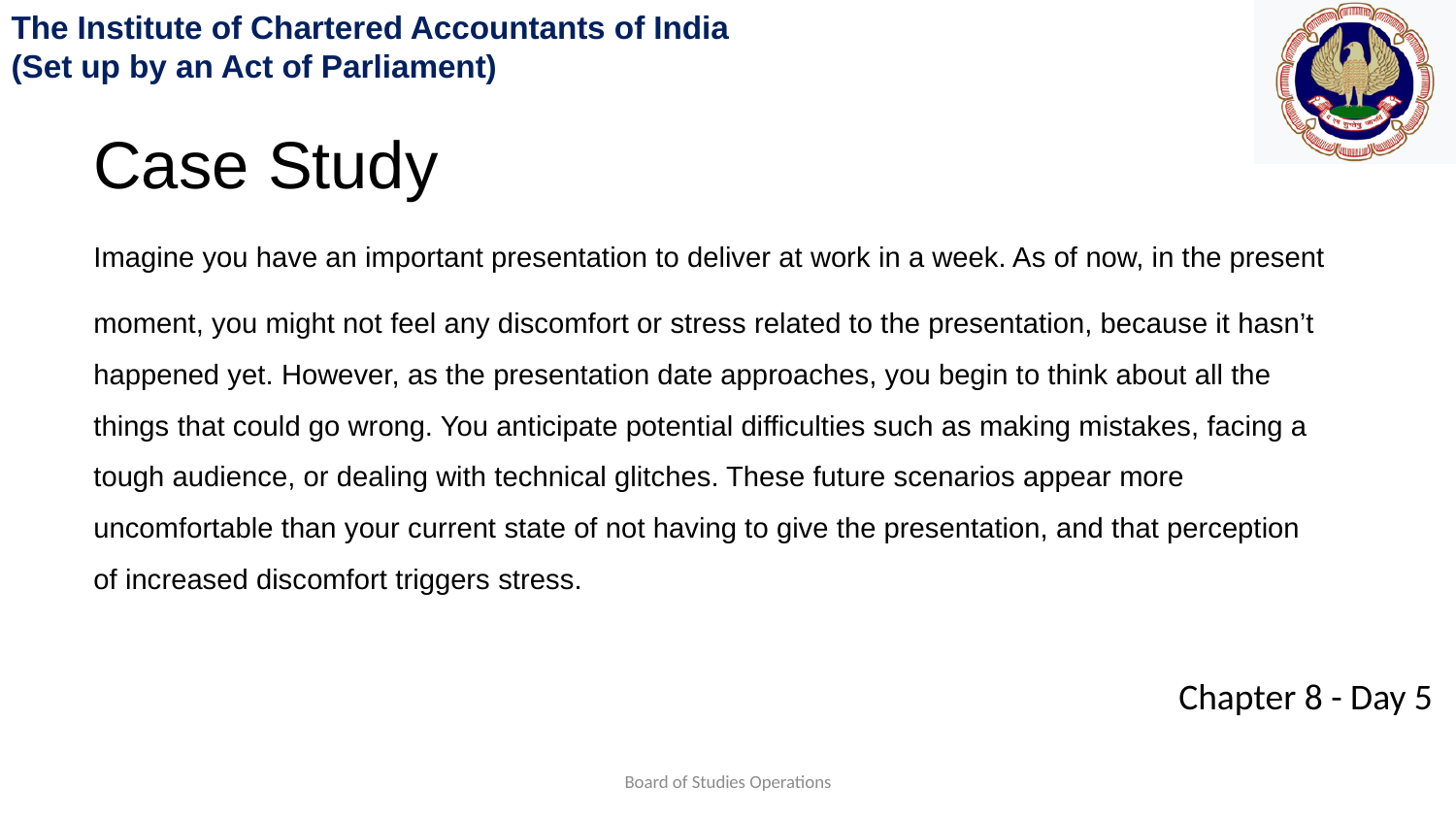

Case Study
Imagine you have an important presentation to deliver at work in a week. As of now, in the present
moment, you might not feel any discomfort or stress related to the presentation, because it hasn’t happened yet. However, as the presentation date approaches, you begin to think about all the things that could go wrong. You anticipate potential difficulties such as making mistakes, facing a tough audience, or dealing with technical glitches. These future scenarios appear more uncomfortable than your current state of not having to give the presentation, and that perception of increased discomfort triggers stress.
Board of Studies Operations